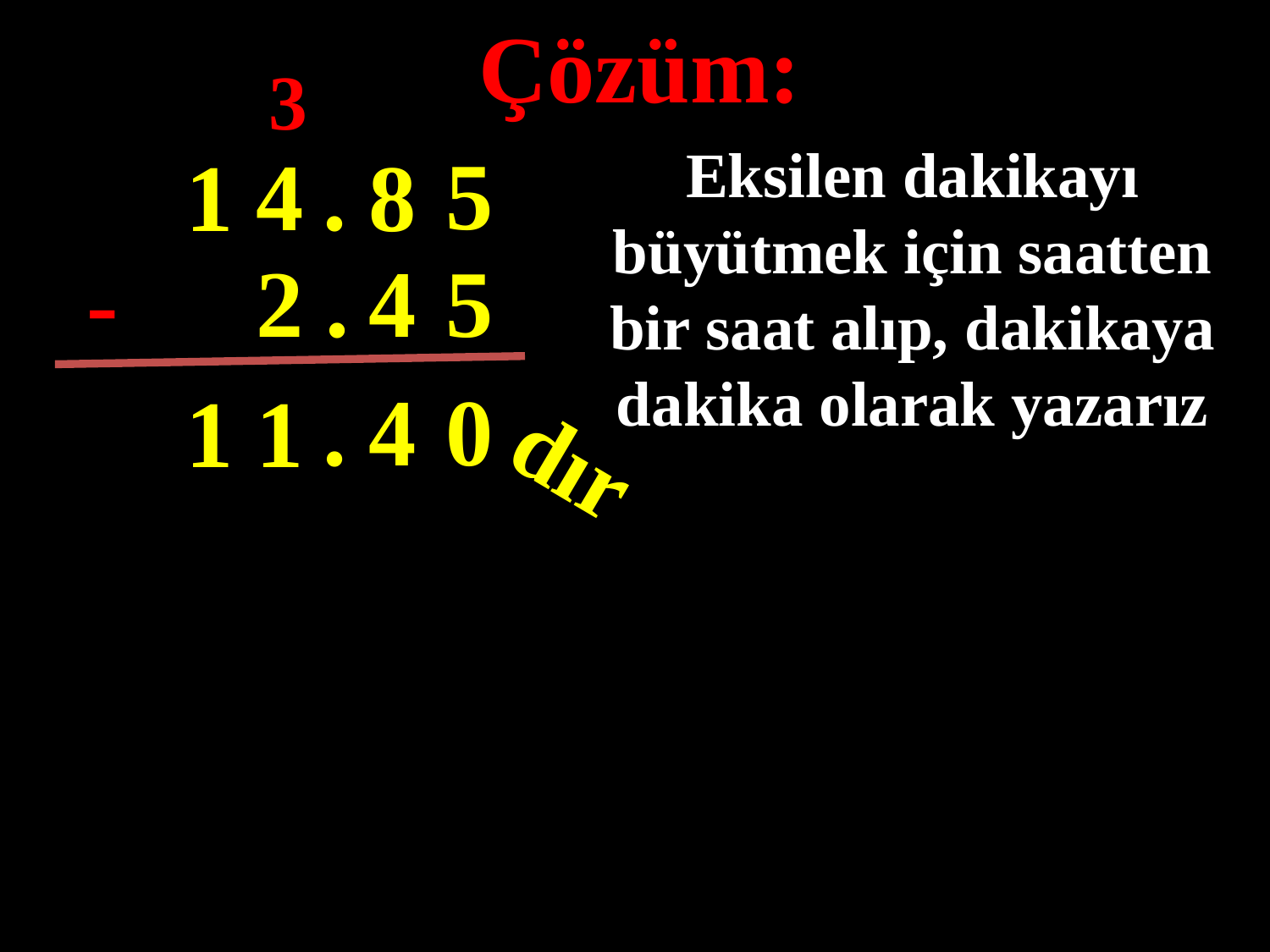

Çözüm:
3
5
Eksilen dakikayı büyütmek için saatten bir saat alıp, dakikaya dakika olarak yazarız
4
.
1
8
-
2
.
4
5
#
.
4
0
1
1
dır